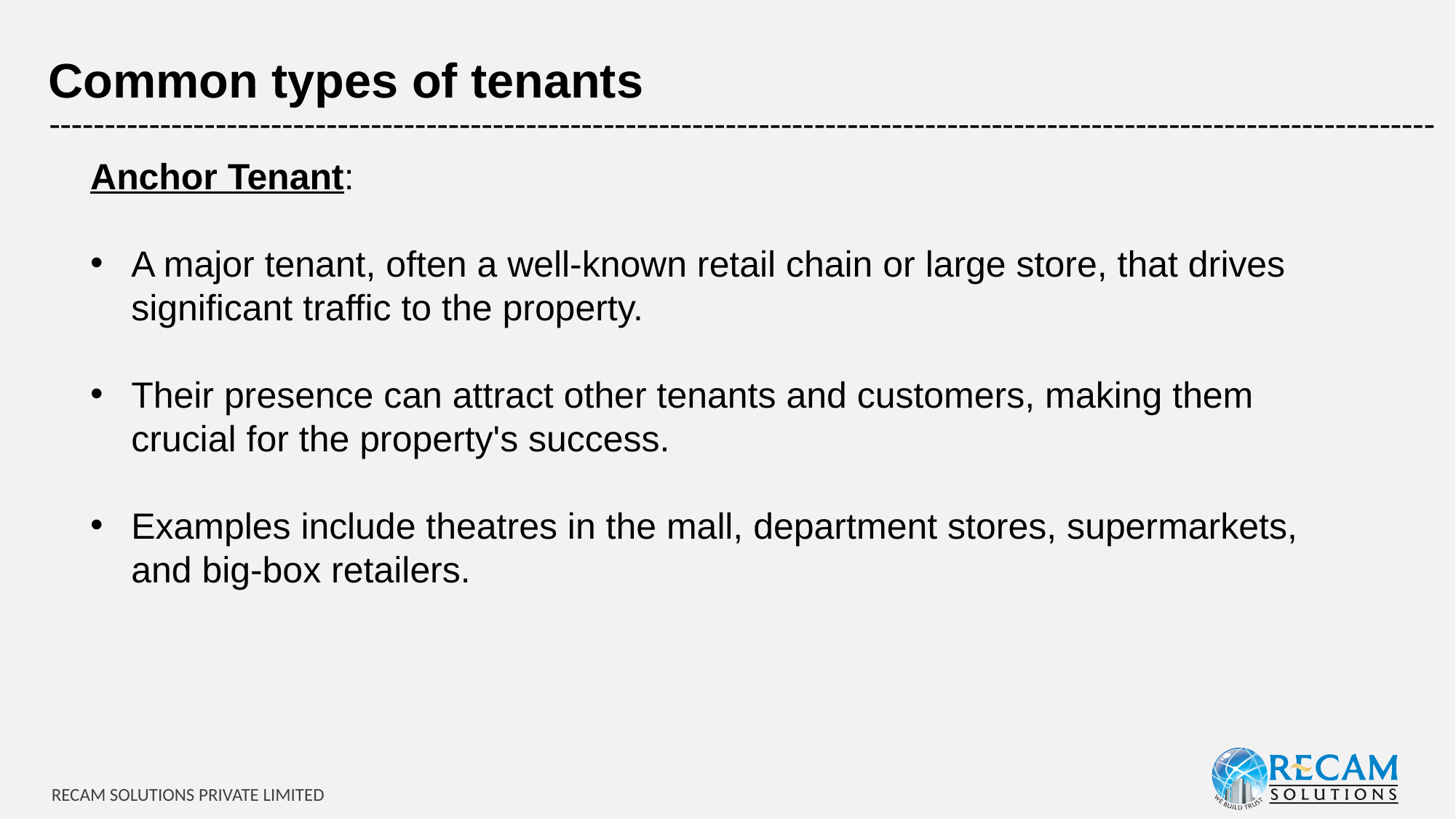

Common types of tenants
-----------------------------------------------------------------------------------------------------------------------------
Anchor Tenant:

A major tenant, often a well-known retail chain or large store, that drives significant traffic to the property.

Their presence can attract other tenants and customers, making them crucial for the property's success.

Examples include theatres in the mall, department stores, supermarkets, and big-box retailers.

RECAM SOLUTIONS PRIVATE LIMITED